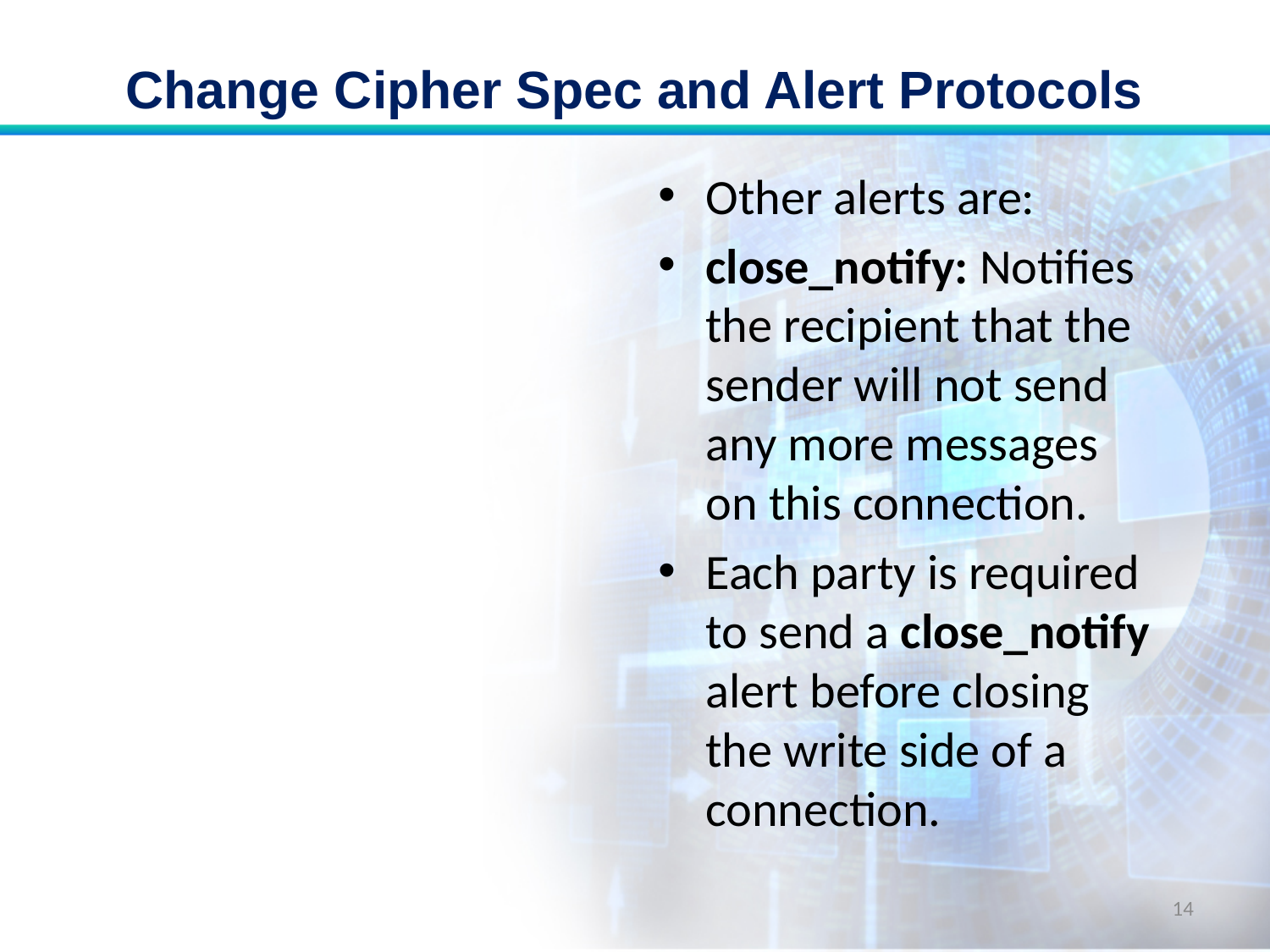

# Change Cipher Spec and Alert Protocols
Other alerts are:
close_notify: Notifies the recipient that the sender will not send any more messages on this connection.
Each party is required to send a close_notify alert before closing the write side of a connection.
14